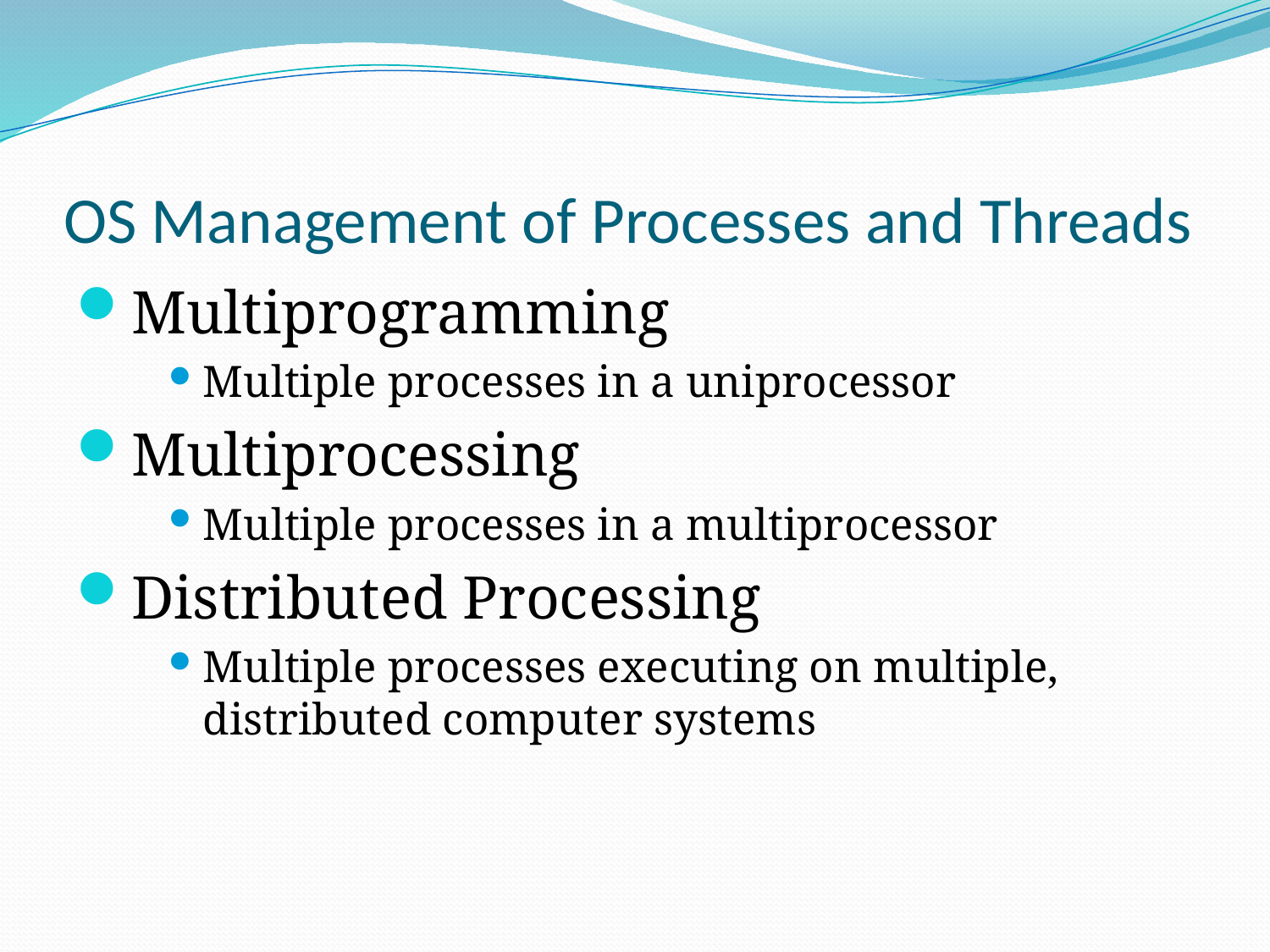

# OS Management of Processes and Threads
Multiprogramming
Multiple processes in a uniprocessor
Multiprocessing
Multiple processes in a multiprocessor
Distributed Processing
Multiple processes executing on multiple, distributed computer systems